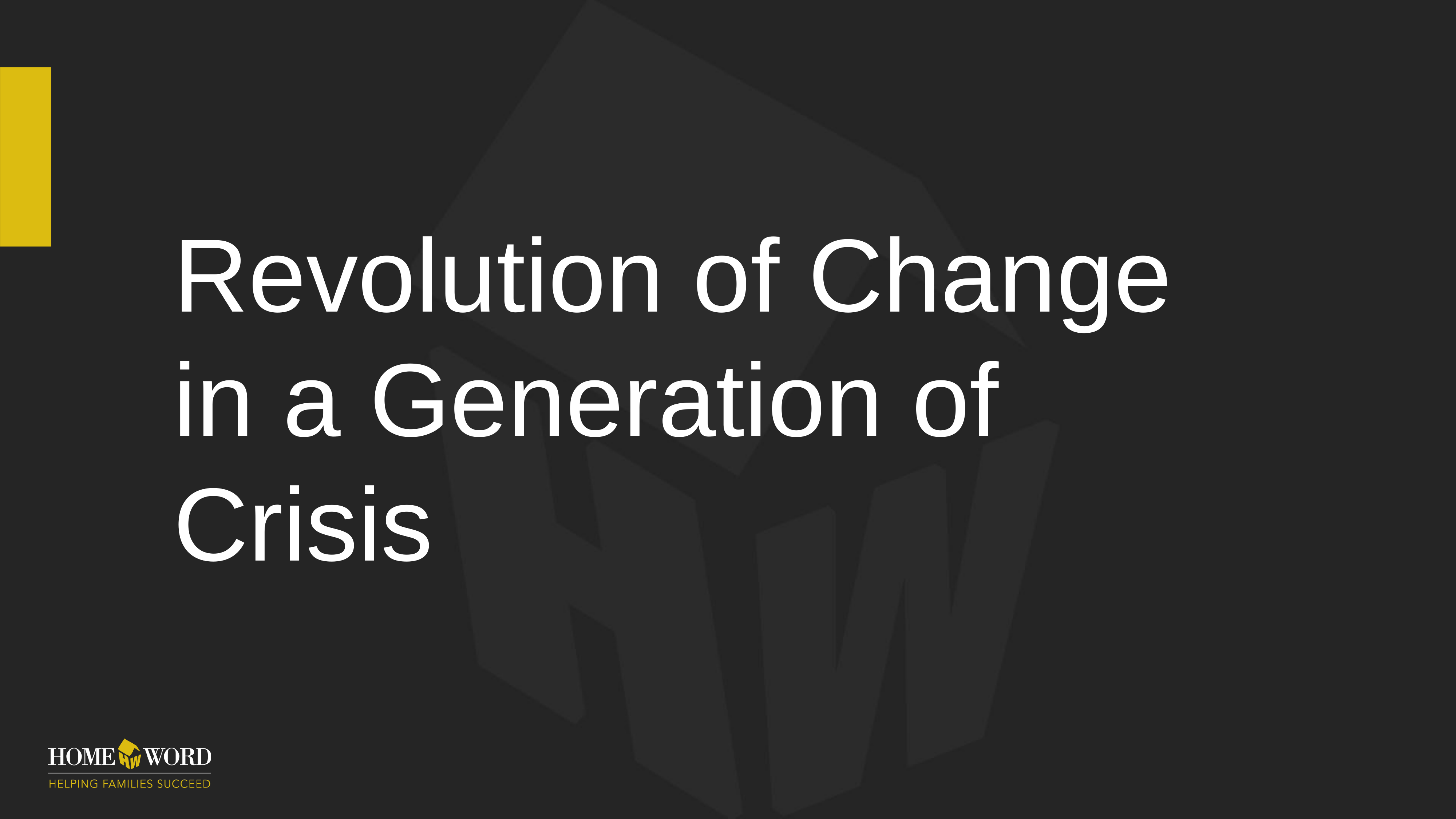

# Revolution of Change in a Generation of Crisis